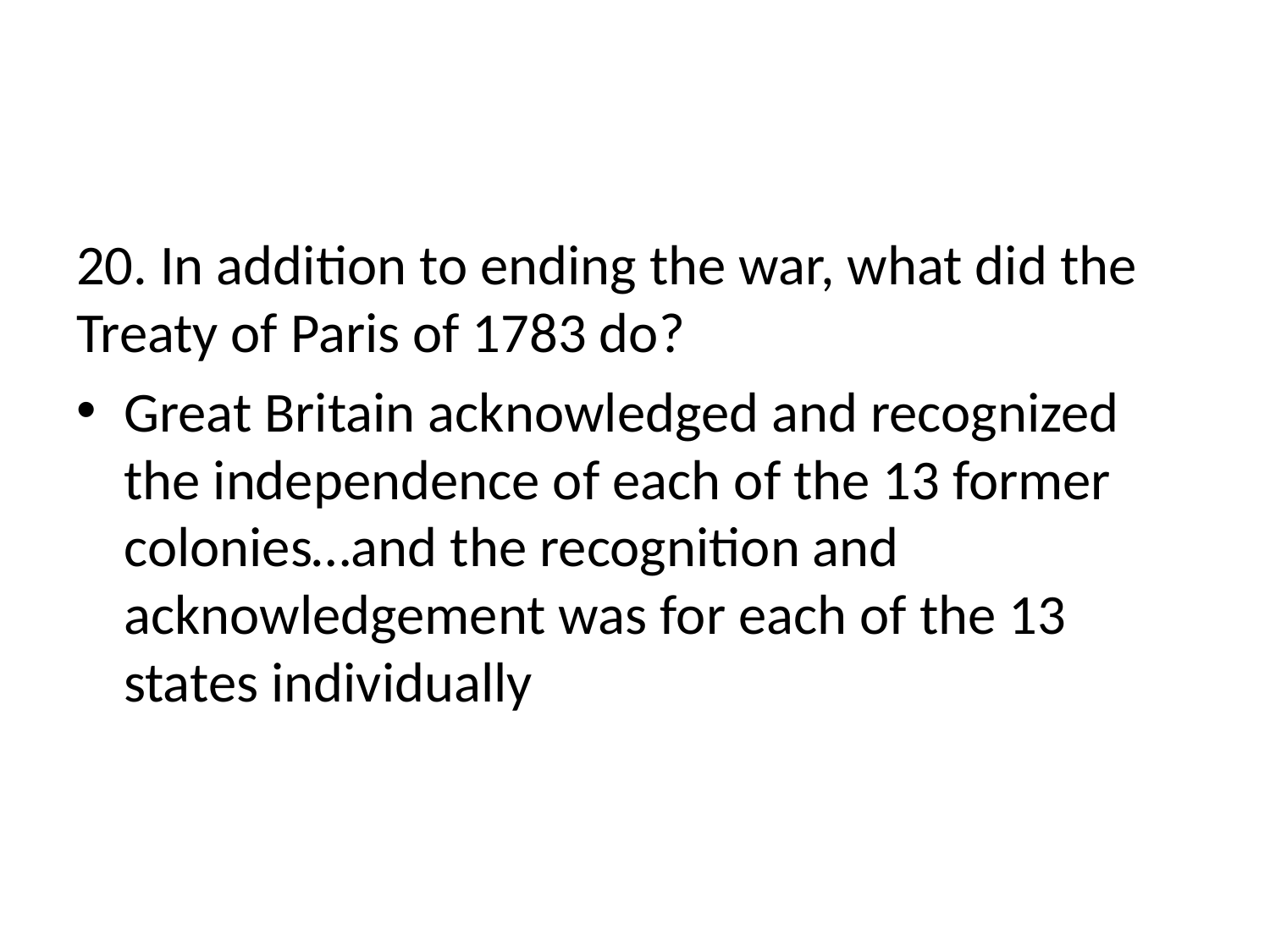

#
20. In addition to ending the war, what did the Treaty of Paris of 1783 do?
Great Britain acknowledged and recognized the independence of each of the 13 former colonies…and the recognition and acknowledgement was for each of the 13 states individually